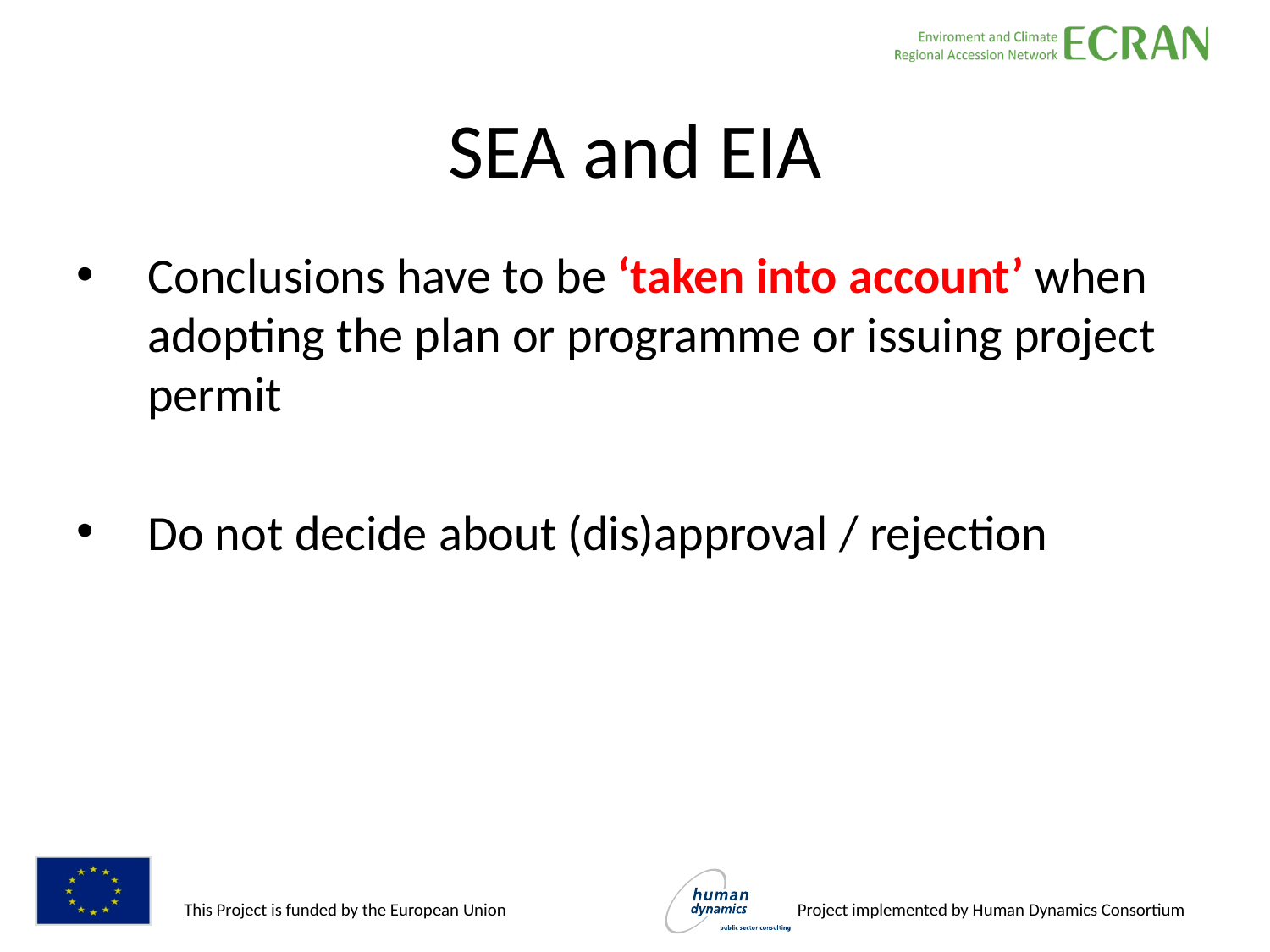

# SEA and EIA
Conclusions have to be ‘taken into account’ when adopting the plan or programme or issuing project permit

Do not decide about (dis)approval / rejection